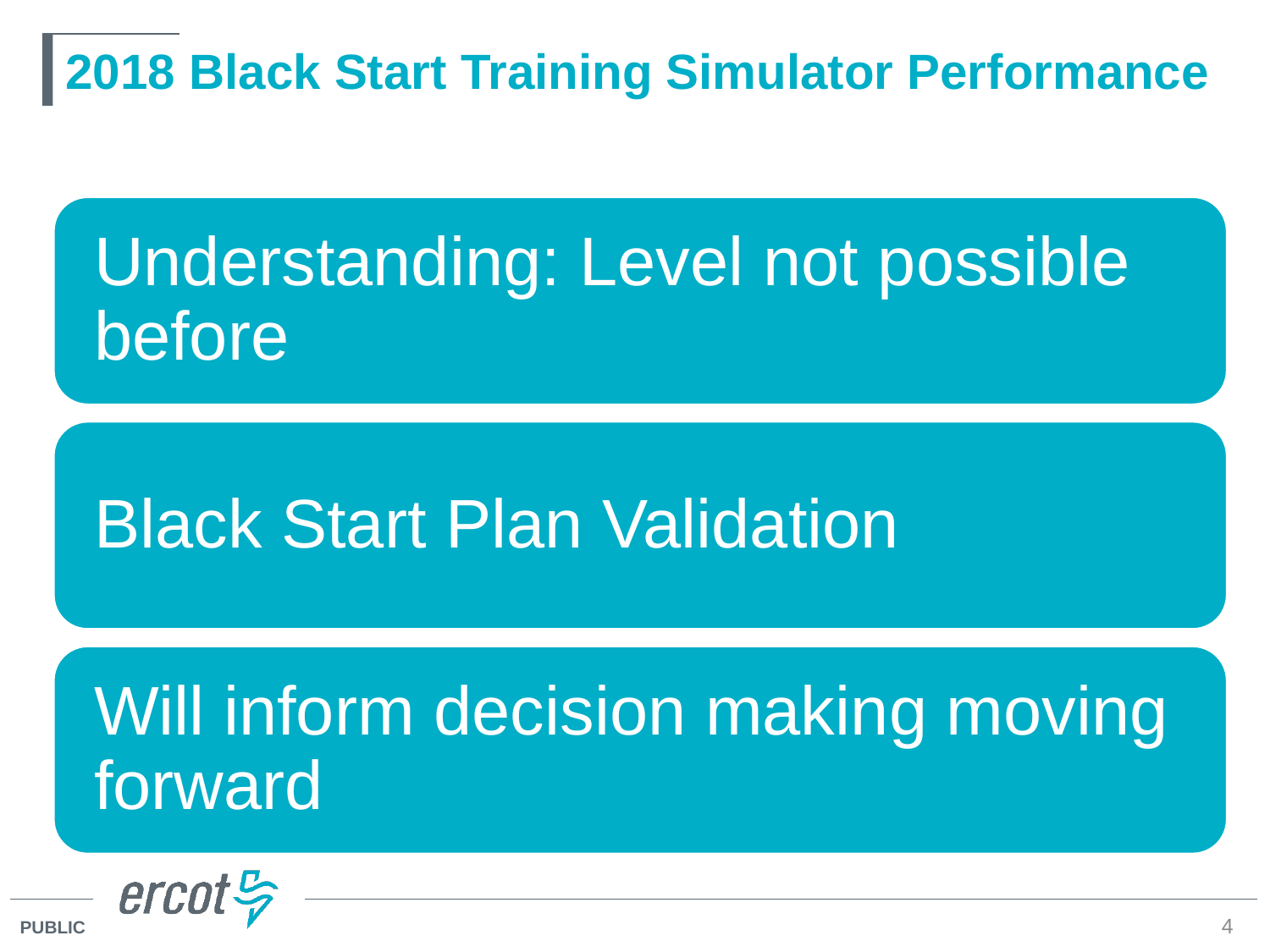

# 2018 Black Start Training Simulator Performance
Understanding: Level not possible before
Black Start Plan Validation
Will inform decision making moving forward
4